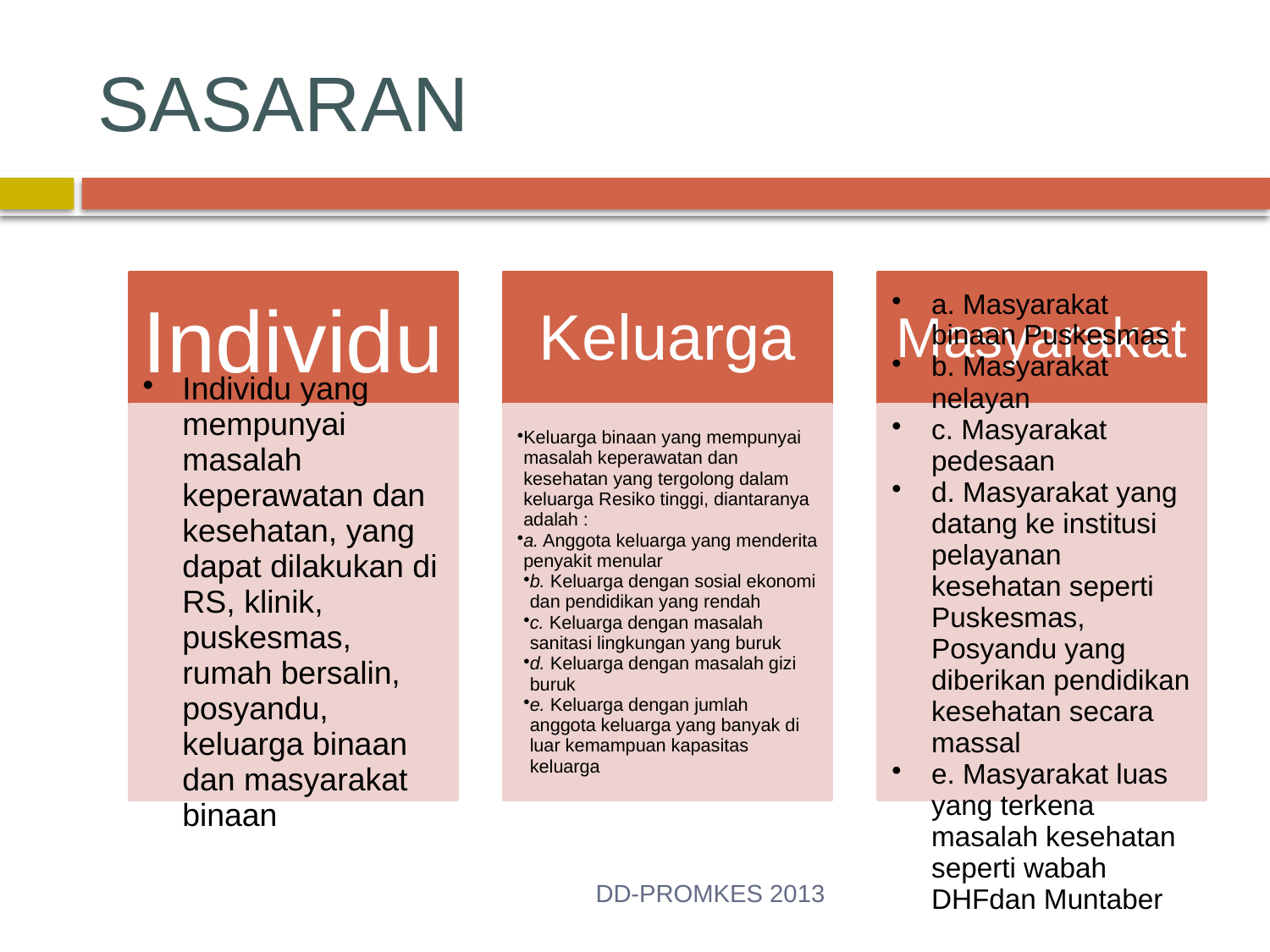

# SASARAN
Individu
Individu yang mempunyai masalah keperawatan dan kesehatan, yang dapat dilakukan di RS, klinik, puskesmas, rumah bersalin, posyandu, keluarga binaan dan masyarakat binaan
Keluarga
Keluarga binaan yang mempunyai masalah keperawatan dan kesehatan yang tergolong dalam keluarga Resiko tinggi, diantaranya adalah :
a. Anggota keluarga yang menderita penyakit menular
b. Keluarga dengan sosial ekonomi dan pendidikan yang rendah
c. Keluarga dengan masalah sanitasi lingkungan yang buruk
d. Keluarga dengan masalah gizi buruk
e. Keluarga dengan jumlah anggota keluarga yang banyak di luar kemampuan kapasitas keluarga
b. Masyarakat nelayan
c. Masyarakat pedesaan
d. Masyarakat yang datang ke institusi pelayanan kesehatan seperti Puskesmas, Posyandu yang diberikan pendidikan kesehatan secara massal
e. Masyarakat luas yang terkena masalah kesehatan seperti wabah DHFdan Muntaber
Masyarakat
a. Masyarakat binaan Puskesmas
DD-PROMKES 2013